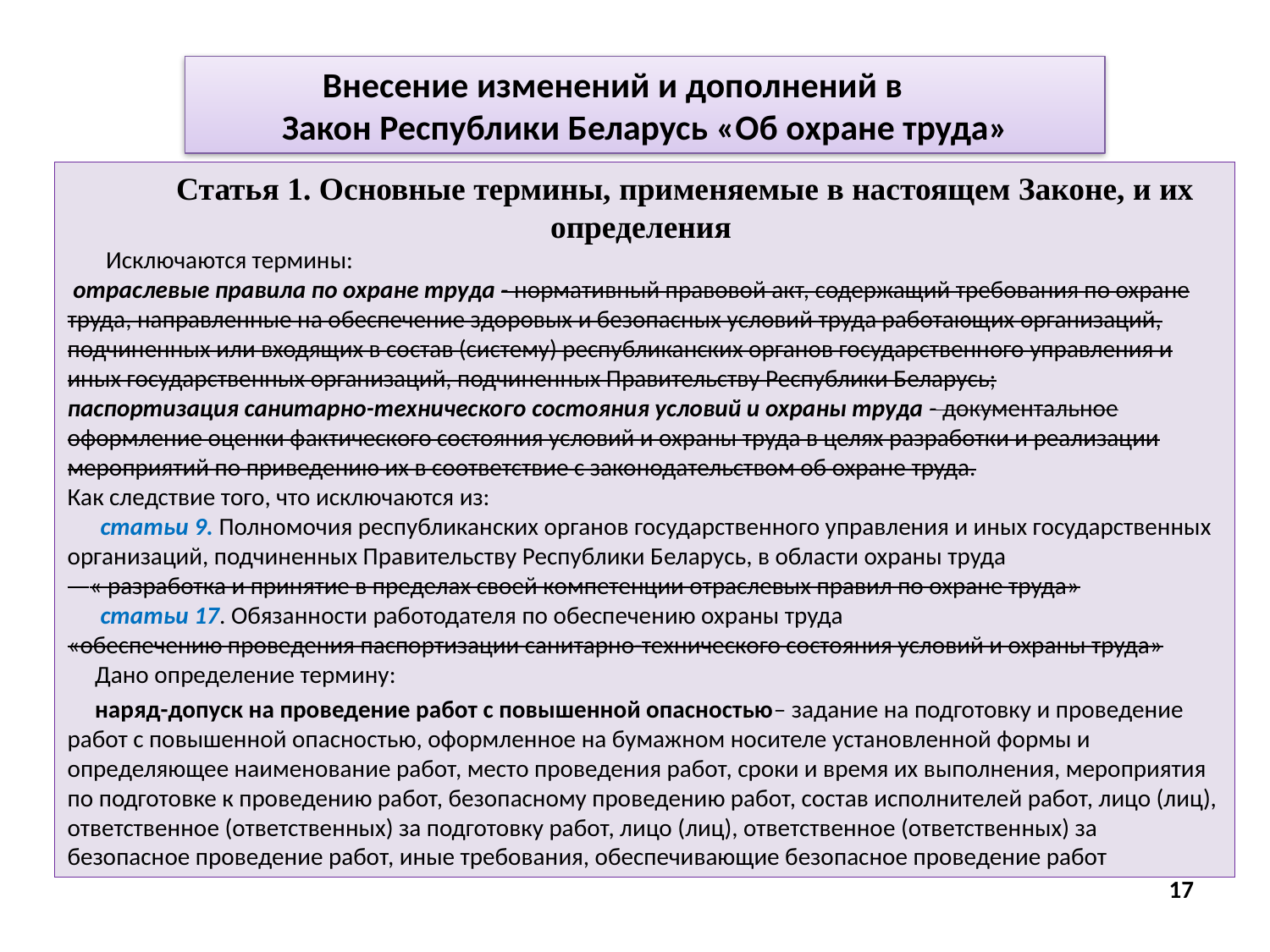

Внесение изменений и дополнений в
Закон Республики Беларусь «Об охране труда»
          Статья 1. Основные термины, применяемые в настоящем Законе, и их определения
       Исключаются термины:
 отраслевые правила по охране труда - нормативный правовой акт, содержащий требования по охране труда, направленные на обеспечение здоровых и безопасных условий труда работающих организаций, подчиненных или входящих в состав (систему) республиканских органов государственного управления и иных государственных организаций, подчиненных Правительству Республики Беларусь;
паспортизация санитарно-технического состояния условий и охраны труда - документальное оформление оценки фактического состояния условий и охраны труда в целях разработки и реализации мероприятий по приведению их в соответствие с законодательством об охране труда.
Как следствие того, что исключаются из:
      статьи 9. Полномочия республиканских органов государственного управления и иных государственных организаций, подчиненных Правительству Республики Беларусь, в области охраны труда
    « разработка и принятие в пределах своей компетенции отраслевых правил по охране труда»
      статьи 17. Обязанности работодателя по обеспечению охраны труда
«обеспечению проведения паспортизации санитарно-технического состояния условий и охраны труда»
     Дано определение термину:
     наряд-допуск на проведение работ с повышенной опасностью– задание на подготовку и проведение работ с повышенной опасностью, оформленное на бумажном носителе установленной формы и определяющее наименование работ, место проведения работ, сроки и время их выполнения, мероприятия по подготовке к проведению работ, безопасному проведению работ, состав исполнителей работ, лицо (лиц), ответственное (ответственных) за подготовку работ, лицо (лиц), ответственное (ответственных) за безопасное проведение работ, иные требования, обеспечивающие безопасное проведение работ
17